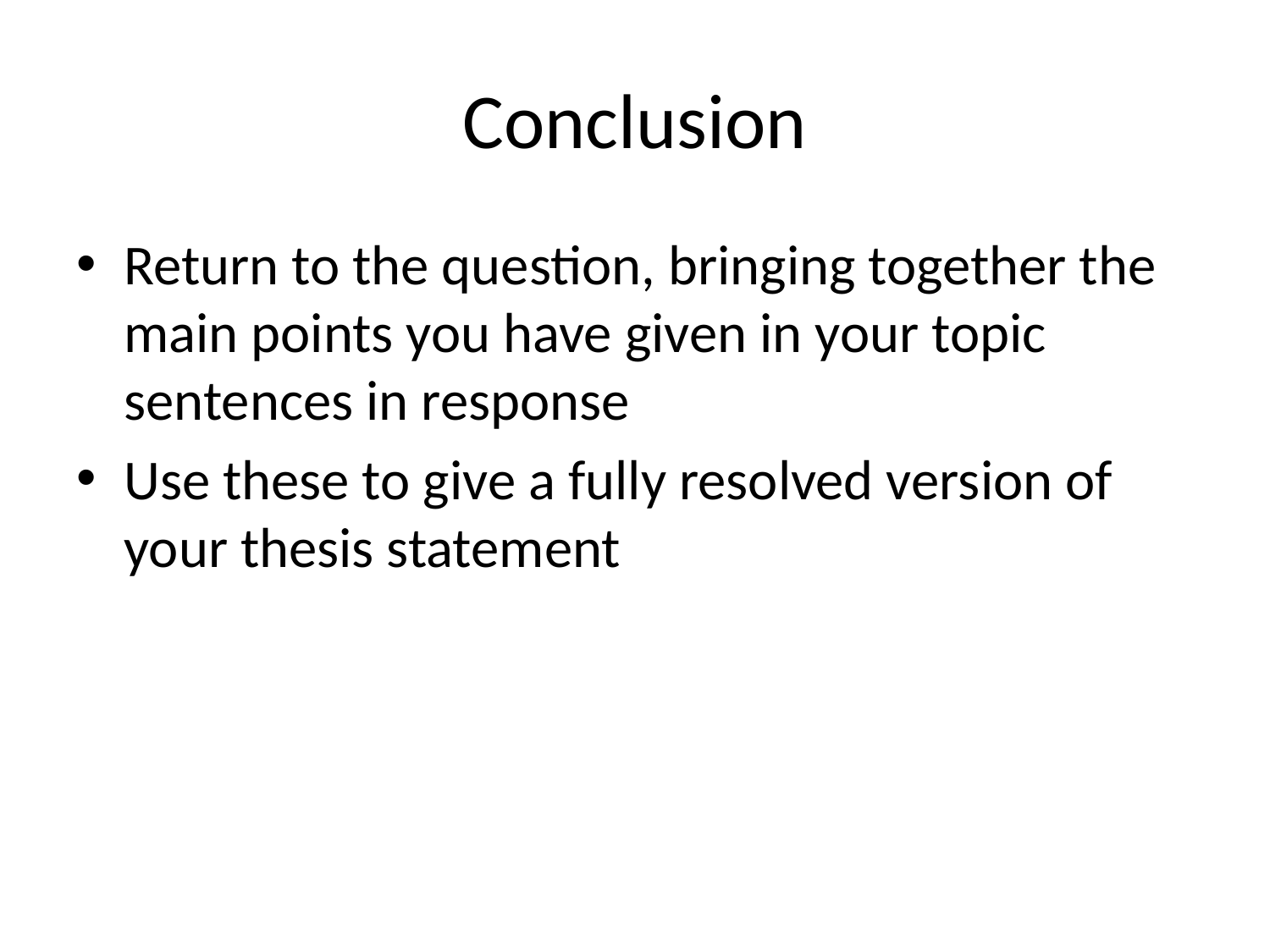

# Conclusion
Return to the question, bringing together the main points you have given in your topic sentences in response
Use these to give a fully resolved version of your thesis statement